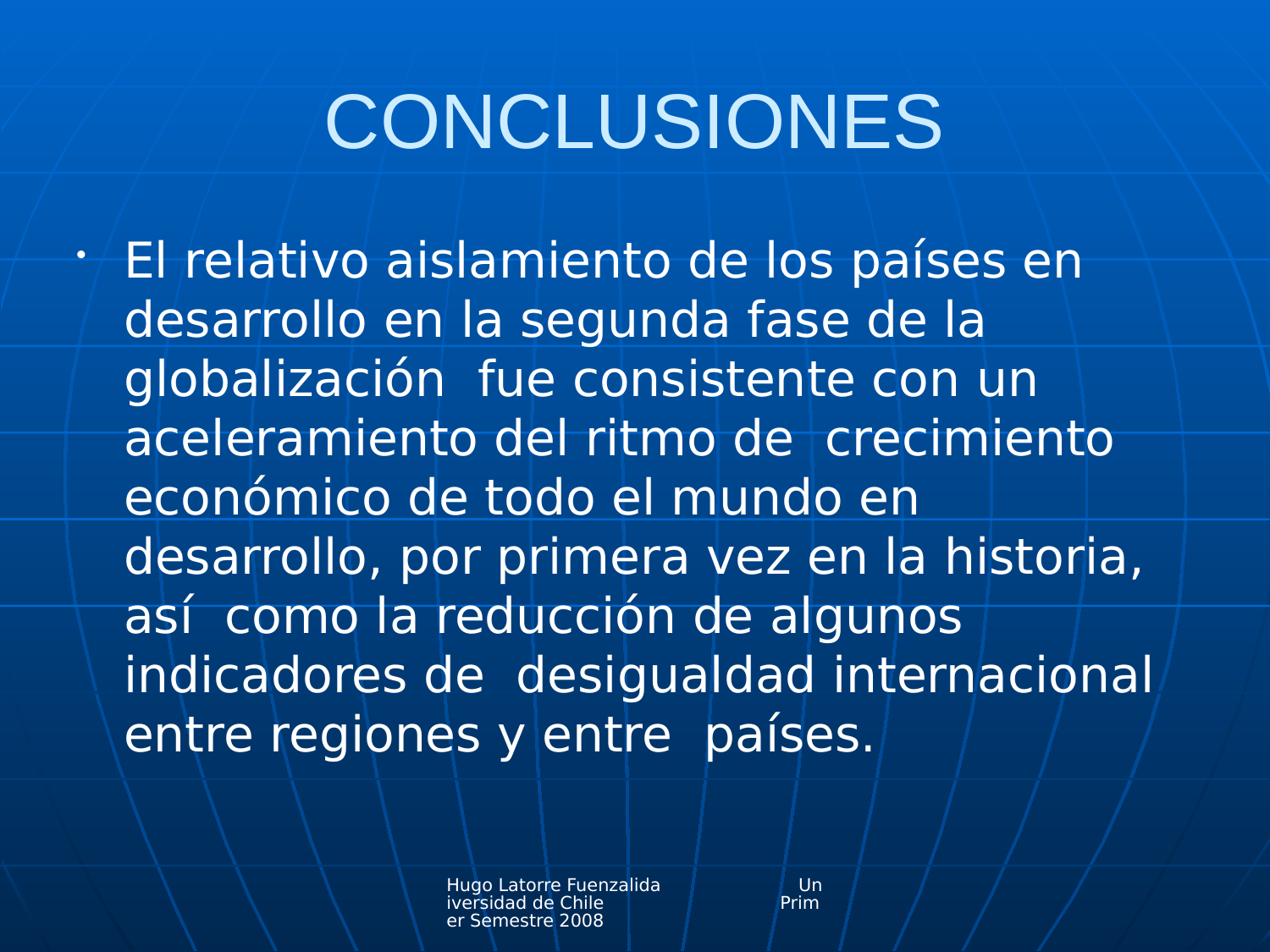

# CONCLUSIONES
El relativo aislamiento de los países en  desarrollo en la segunda fase de la globalización  fue consistente con un aceleramiento del ritmo de  crecimiento económico de todo el mundo en  desarrollo, por primera vez en la historia, así  como la reducción de algunos indicadores de  desigualdad internacional entre regiones y entre  países.

Hugo Latorre Fuenzalida                         Universidad de Chile                                Primer Semestre 2008